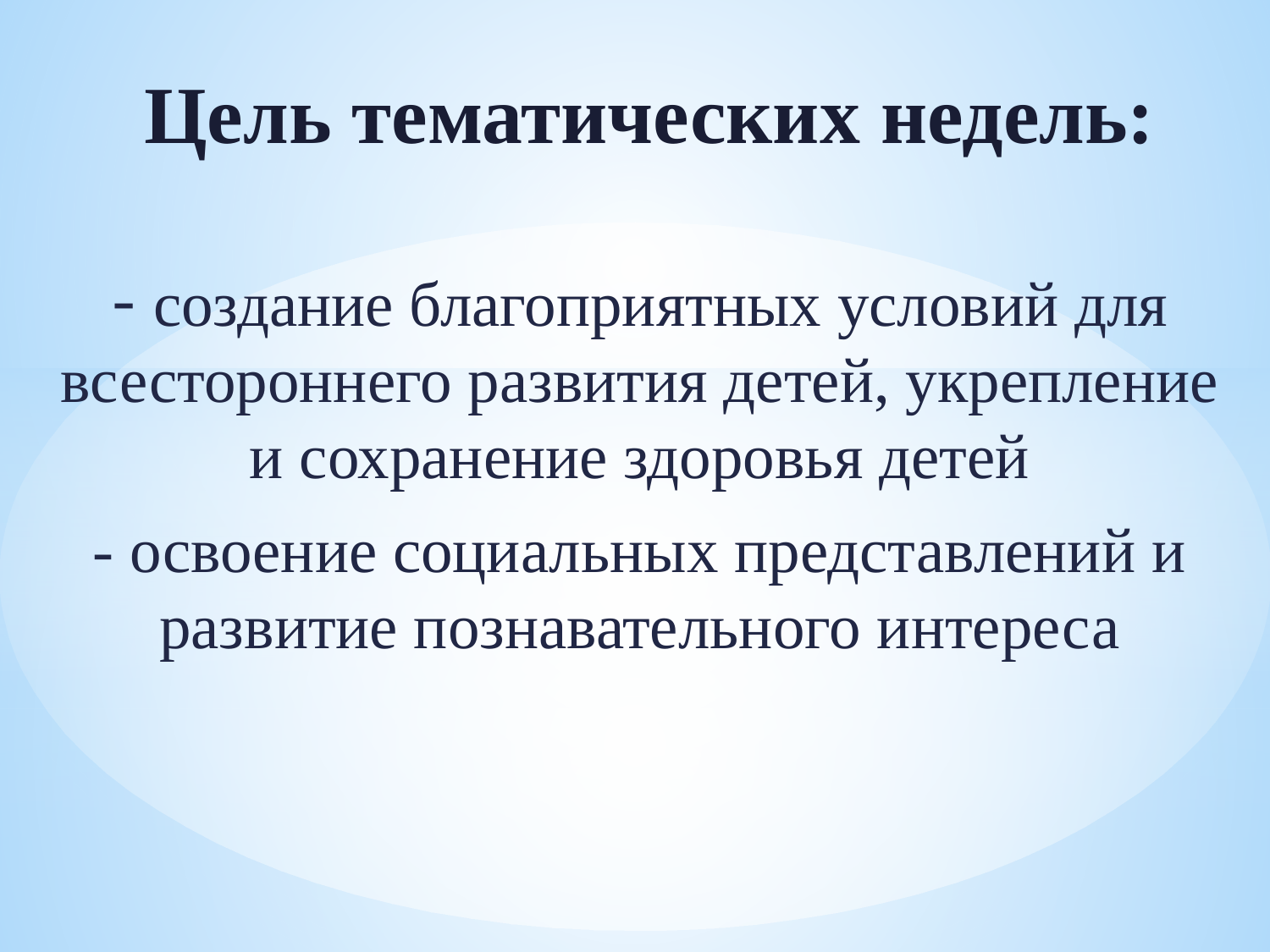

# Цель тематических недель:
- создание благоприятных условий для всестороннего развития детей, укрепление и сохранение здоровья детей
- освоение социальных представлений и развитие познавательного интереса